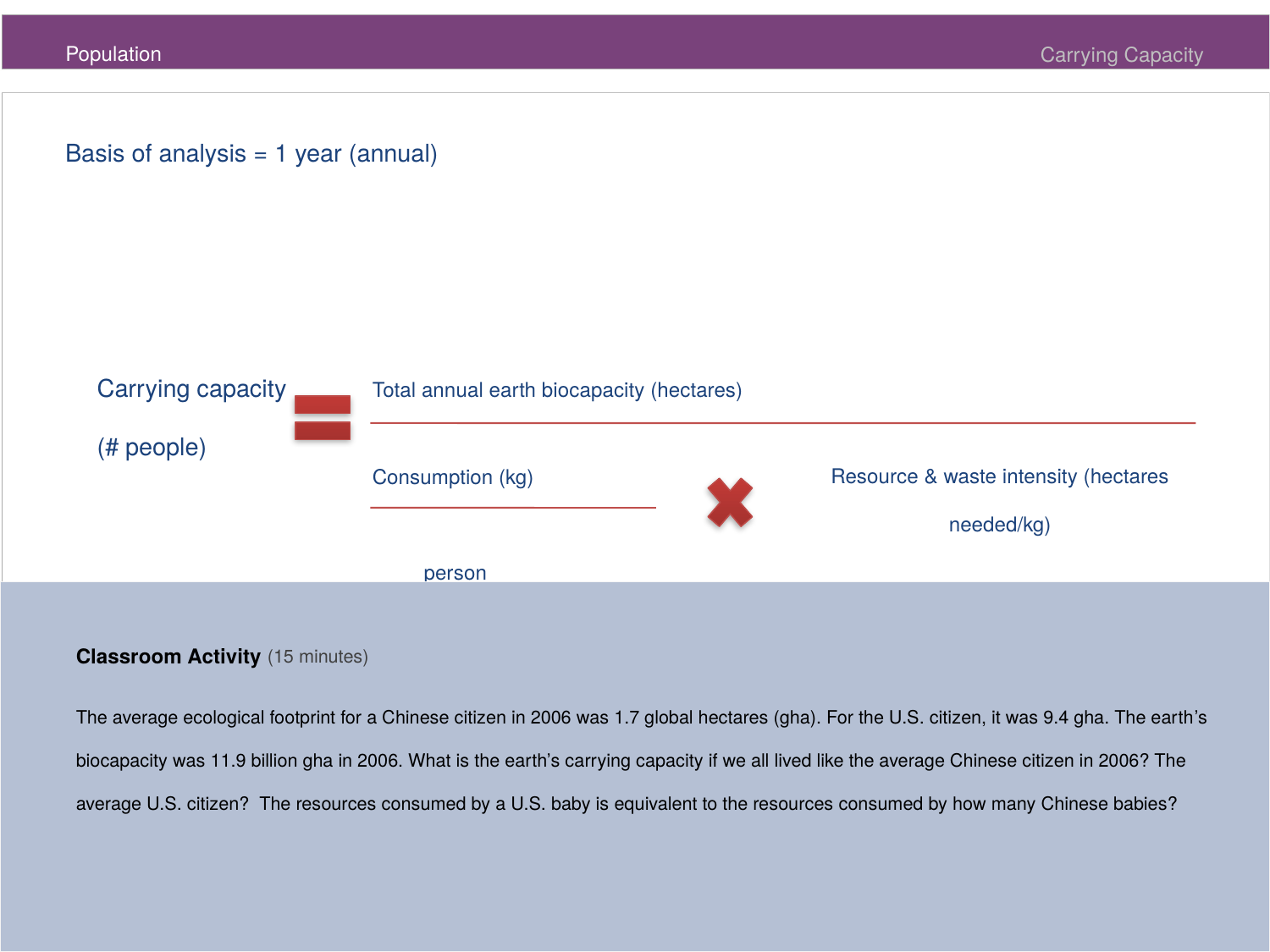

Carrying Capacity
Basis of analysis = 1 year (annual)

Carrying capacity
(# people)

Total annual earth biocapacity (hectares)

Consumption (kg)

         person
Resource & waste intensity (hectares needed/kg)

Classroom Activity (15 minutes)
The average ecological footprint for a Chinese citizen in 2006 was 1.7 global hectares (gha). For the U.S. citizen, it was 9.4 gha. The earth’s biocapacity was 11.9 billion gha in 2006. What is the earth’s carrying capacity if we all lived like the average Chinese citizen in 2006? The average U.S. citizen?  The resources consumed by a U.S. baby is equivalent to the resources consumed by how many Chinese babies?
© 2009 - Jane Qiong Zhang and Linda Vanasupa